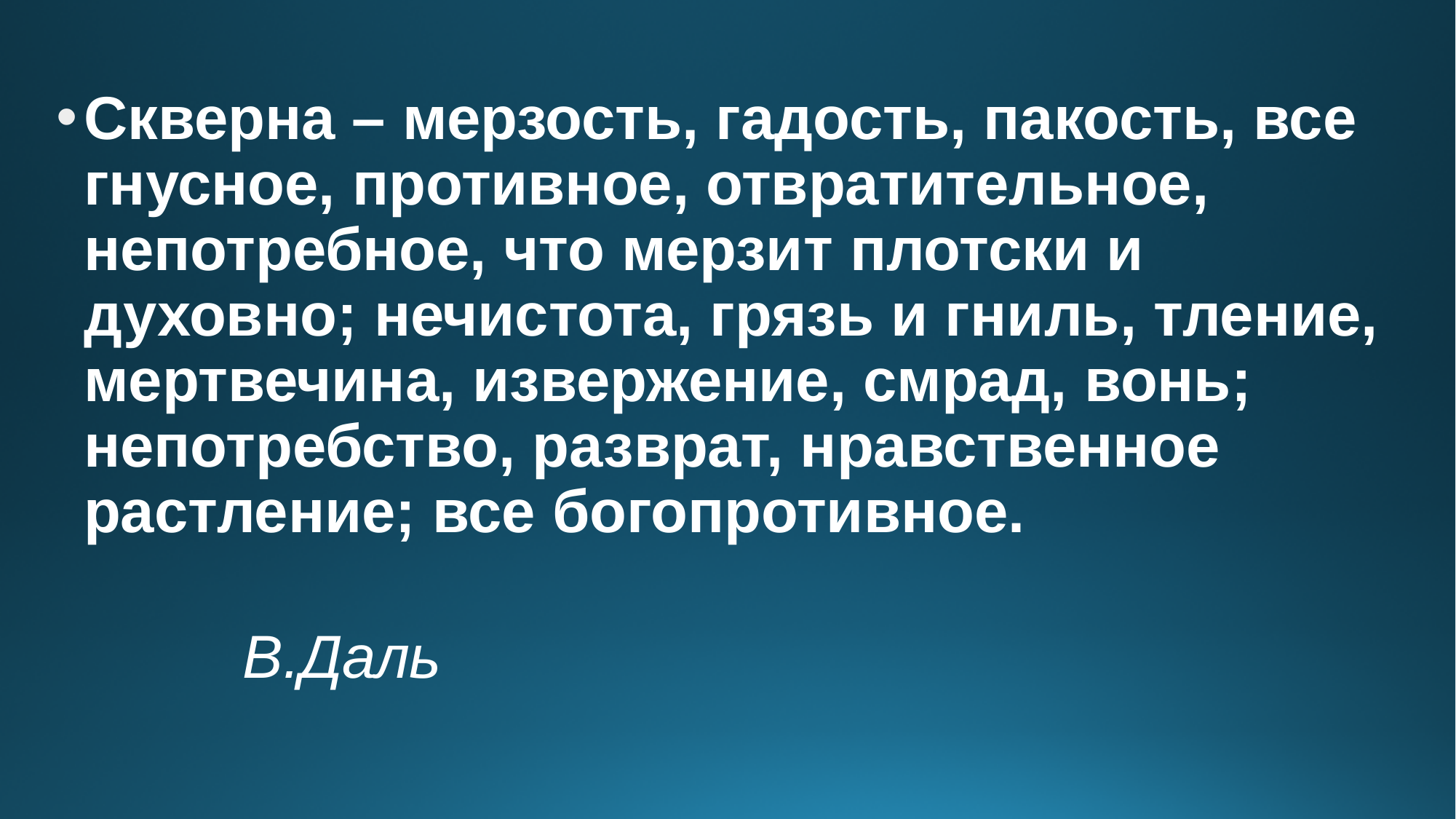

Скверна – мерзость, гадость, пакость, все гнусное, противное, отвратительное, непотребное, что мерзит плотски и духовно; нечистота, грязь и гниль, тление, мертвечина, извержение, смрад, вонь; непотребство, разврат, нравственное растление; все богопротивное.
                                                                                           В.Даль
#